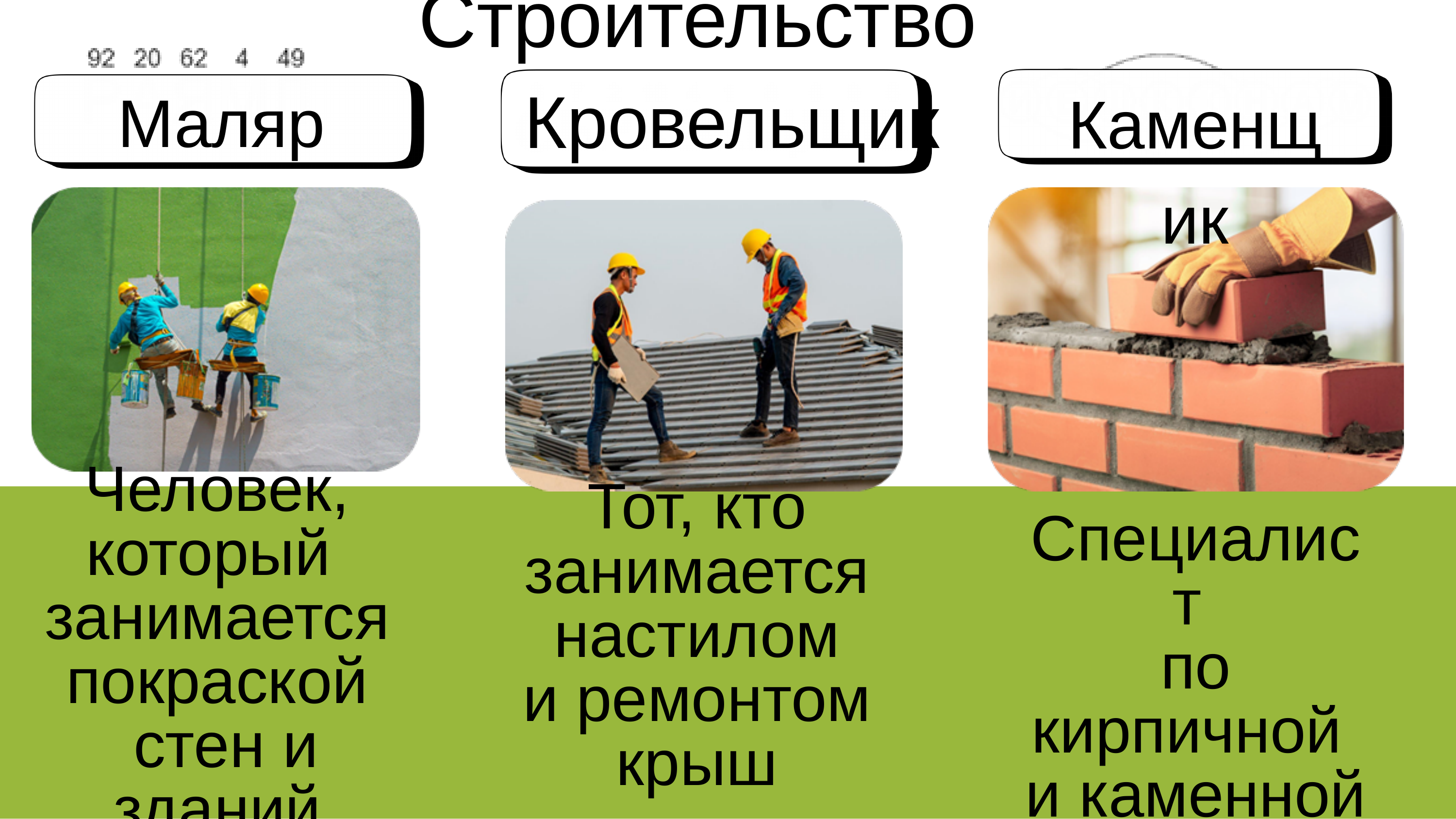

Строительство

Кровельщик

Каменщик

Маляр

Человек, который
занимается покраской
 стен и зданий
Тот, кто занимается
 настилом
и ремонтом крыш

Специалист
по кирпичной
и каменной кладке